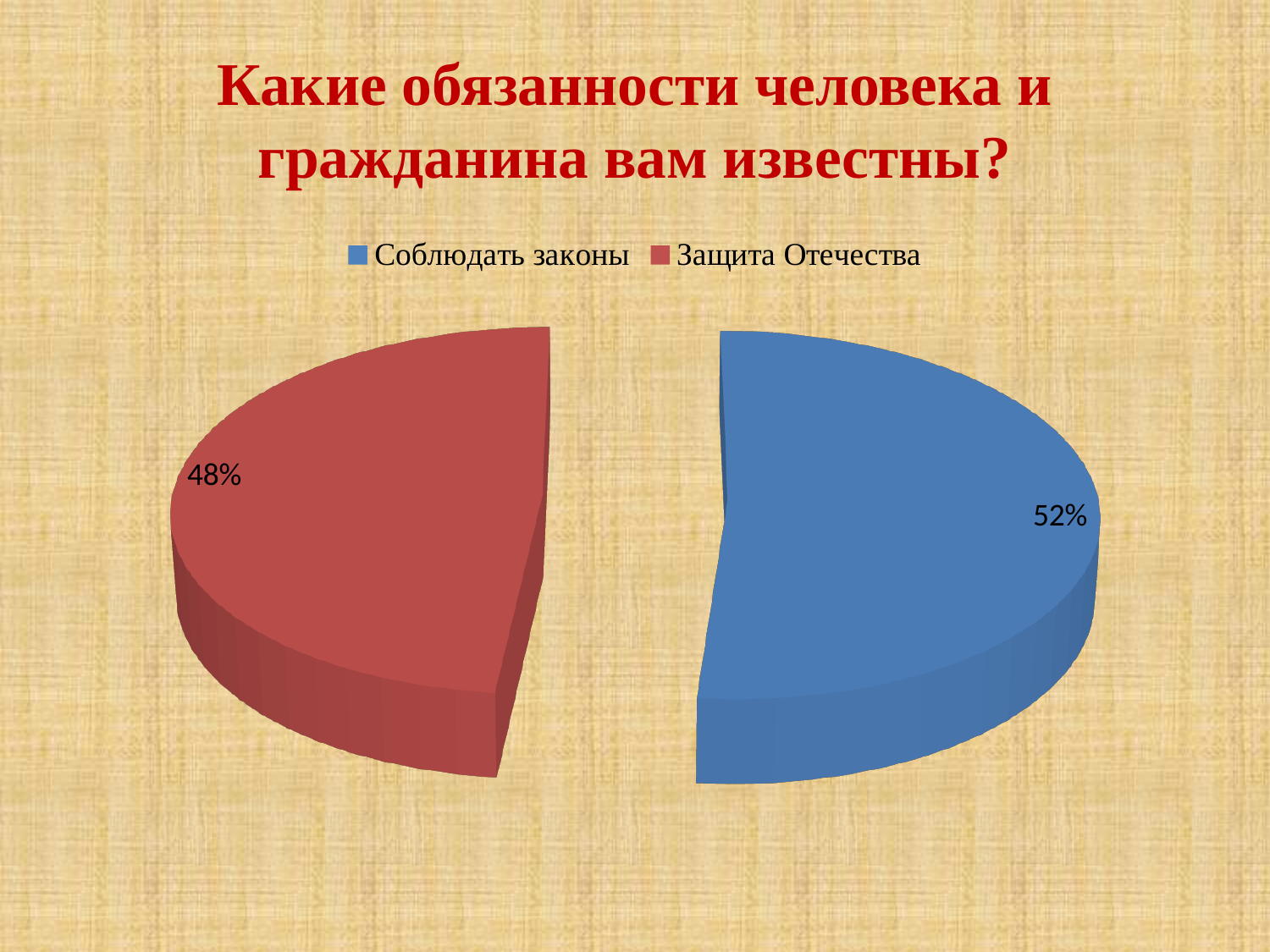

# Какие обязанности человека и гражданина вам известны?

[unsupported chart]